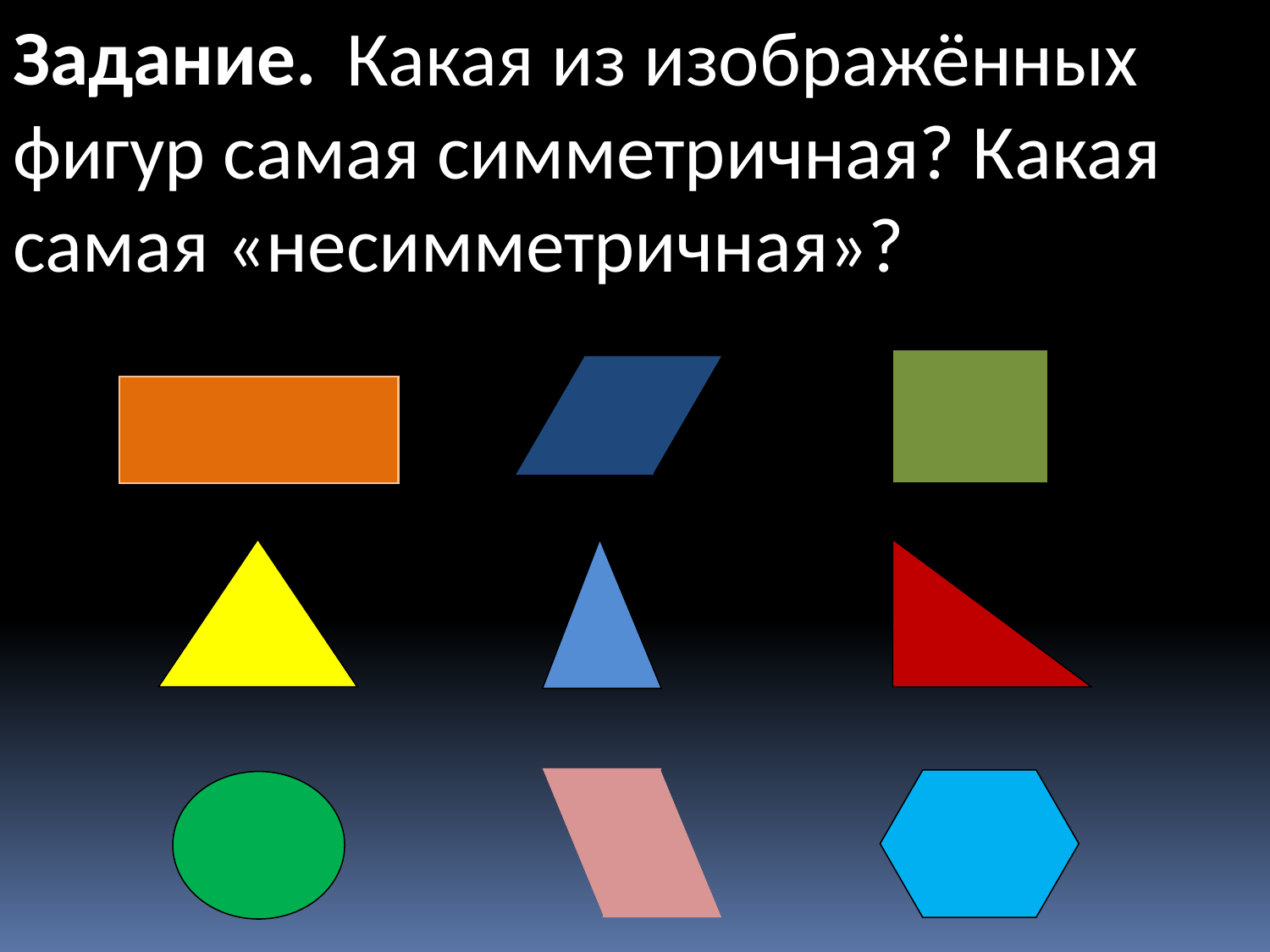

Задание.

                   Какая из изображённых
фигур самая симметричная? Какая
самая «несимметричная»?